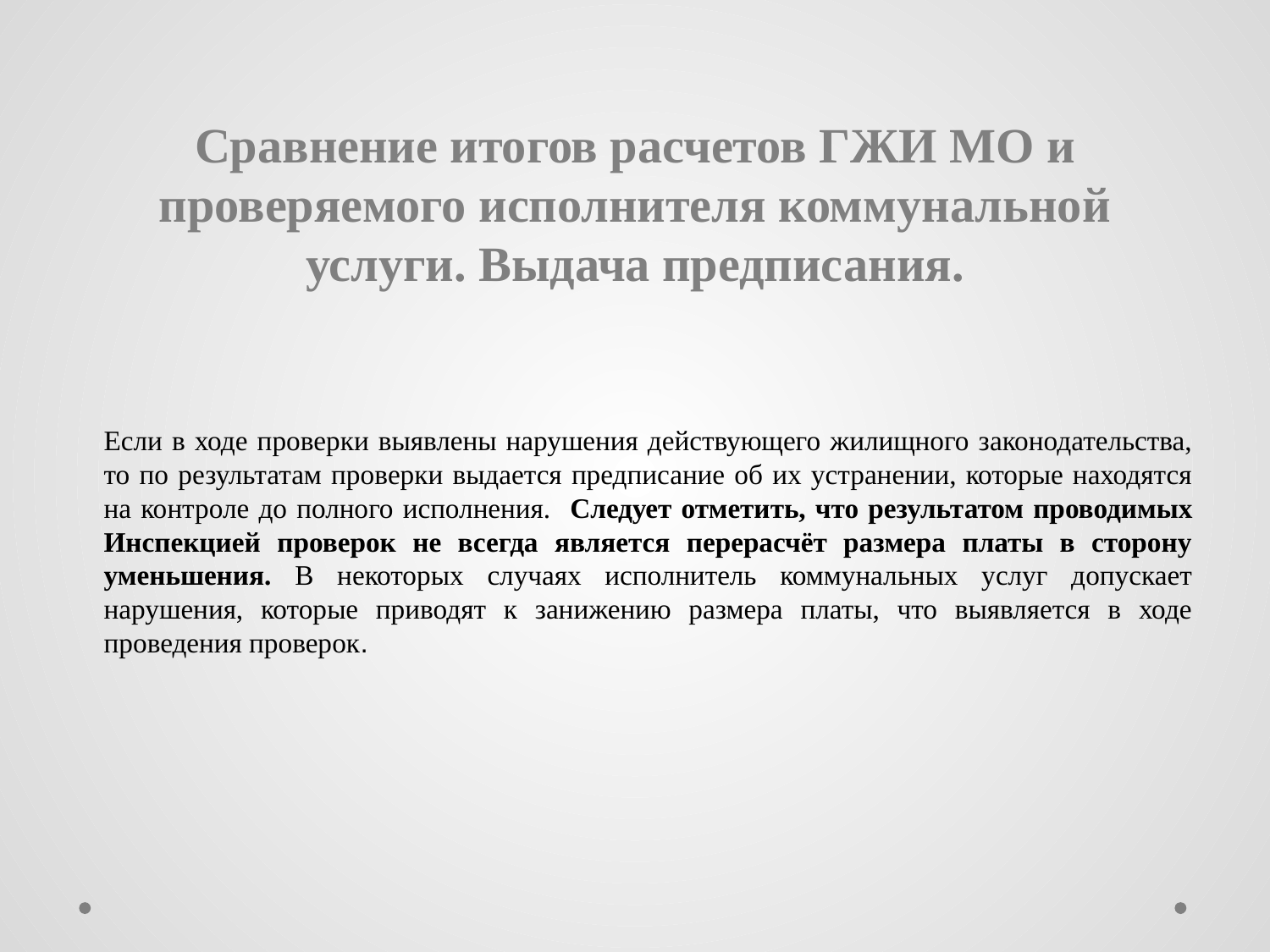

# Сравнение итогов расчетов ГЖИ МО и проверяемого исполнителя коммунальной услуги. Выдача предписания.
Если в ходе проверки выявлены нарушения действующего жилищного законодательства, то по результатам проверки выдается предписание об их устранении, которые находятся на контроле до полного исполнения.  Следует отметить, что результатом проводимых Инспекцией проверок не всегда является перерасчёт размера платы в сторону уменьшения. В некоторых случаях исполнитель коммунальных услуг допускает нарушения, которые приводят к занижению размера платы, что выявляется в ходе проведения проверок.